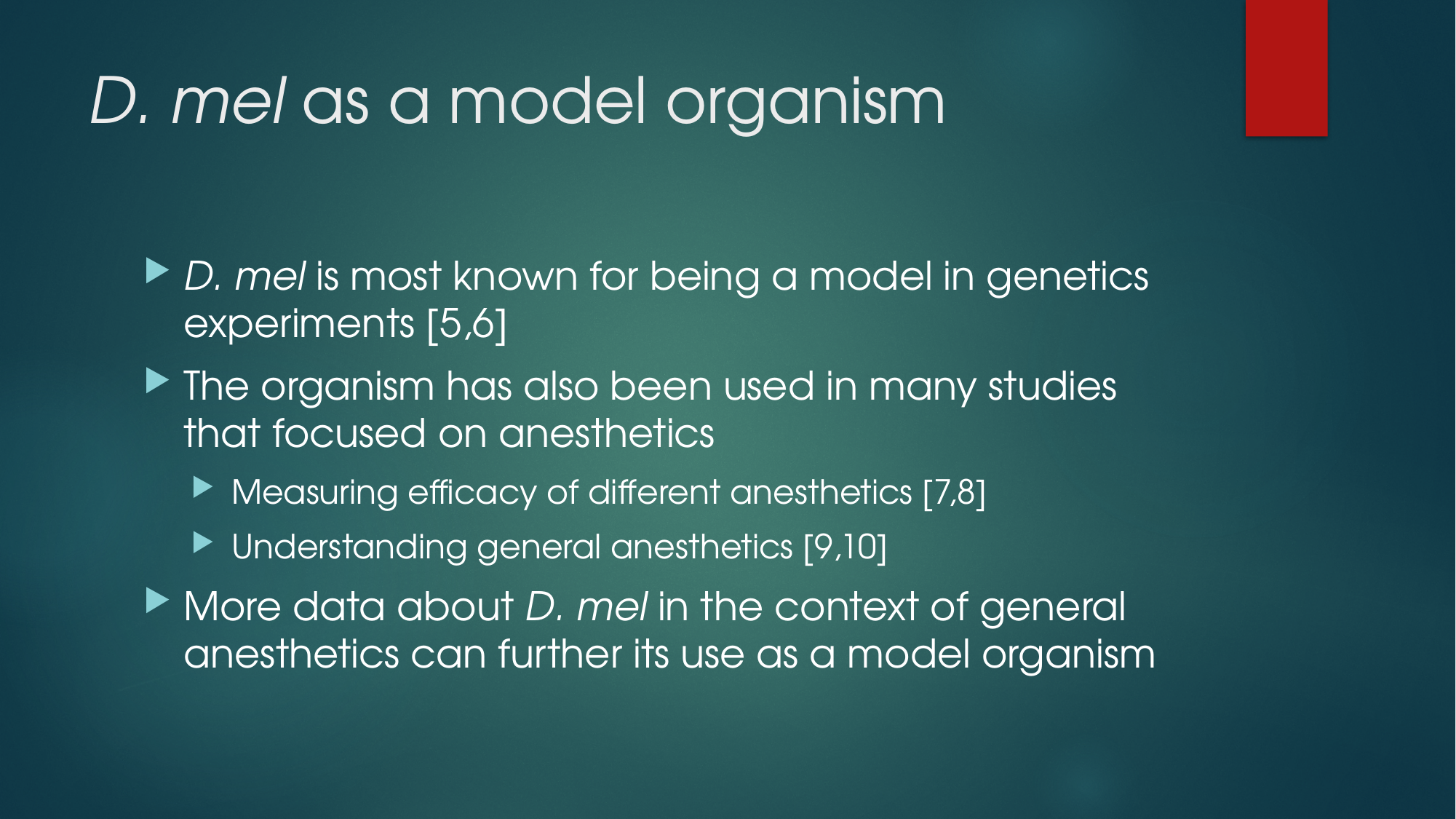

# D. mel as a model organism
D. mel is most known for being a model in genetics experiments [5,6]
The organism has also been used in many studies that focused on anesthetics
Measuring efficacy of different anesthetics [7,8]
Understanding general anesthetics [9,10]
More data about D. mel in the context of general anesthetics can further its use as a model organism